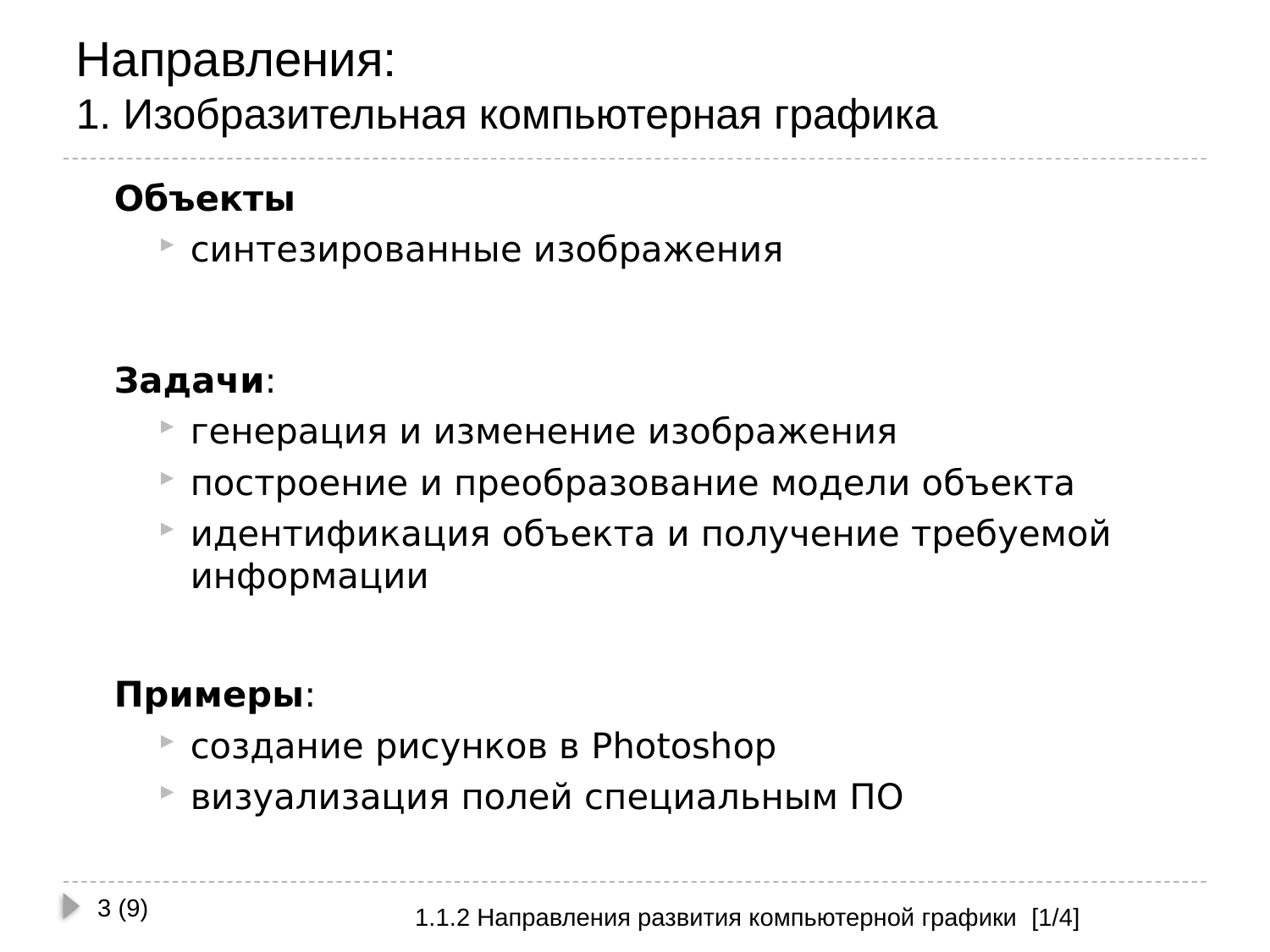

# Направления: 1. Изобразительная компьютерная графика
Объекты
синтезированные изображения

Задачи:
генерация и изменение изображения
построение и преобразование модели объекта
идентификация объекта и получение требуемой информации

Примеры:
создание рисунков в Photoshop
визуализация полей специальным ПО
3 (9)
1.1.2 Направления развития компьютерной графики  [1/4]